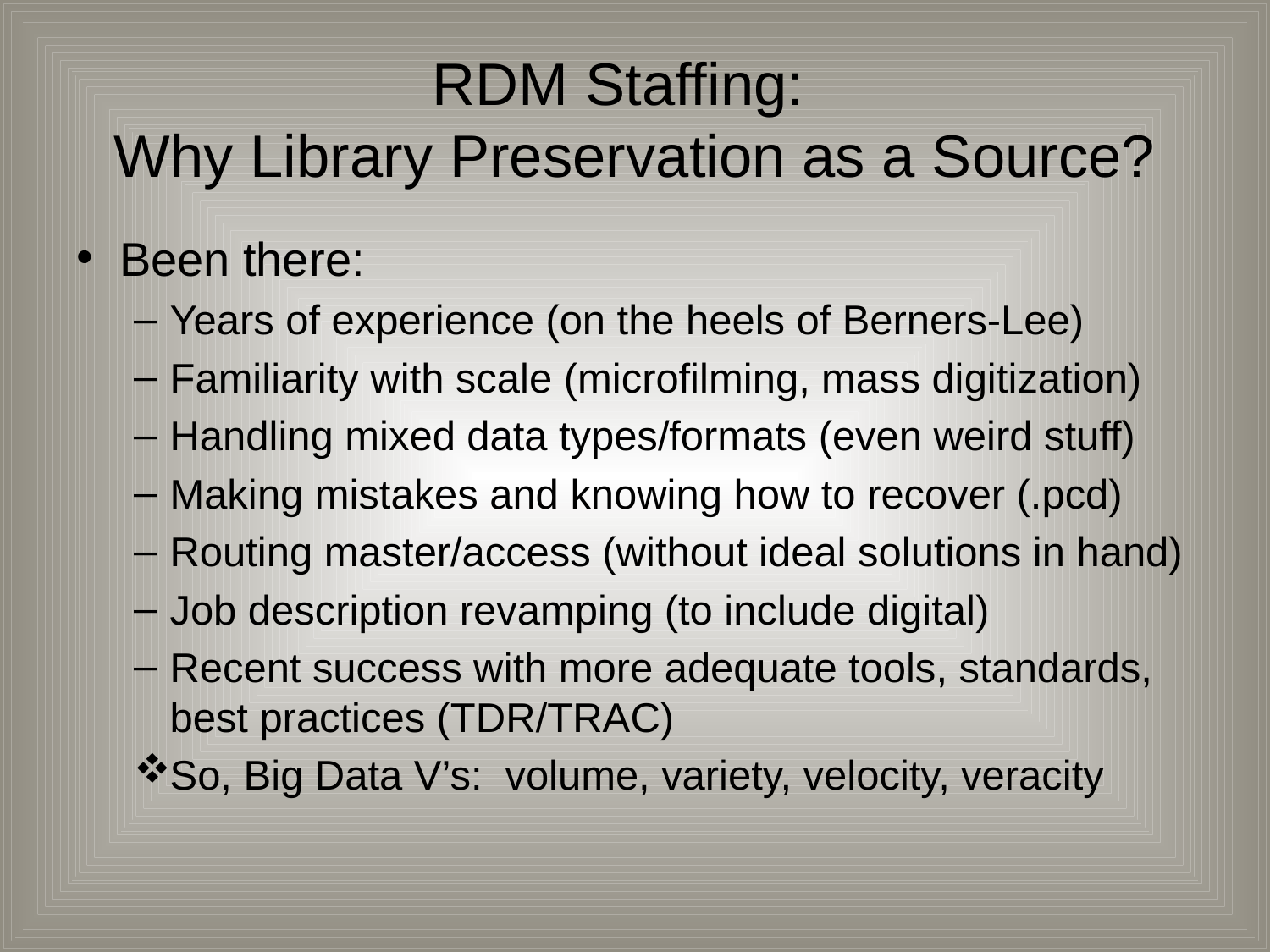

# RDM Staffing: Why Library Preservation as a Source?
Been there:
Years of experience (on the heels of Berners-Lee)
Familiarity with scale (microfilming, mass digitization)
Handling mixed data types/formats (even weird stuff)
Making mistakes and knowing how to recover (.pcd)
Routing master/access (without ideal solutions in hand)
Job description revamping (to include digital)
Recent success with more adequate tools, standards, best practices (TDR/TRAC)
So, Big Data V’s:  volume, variety, velocity, veracity